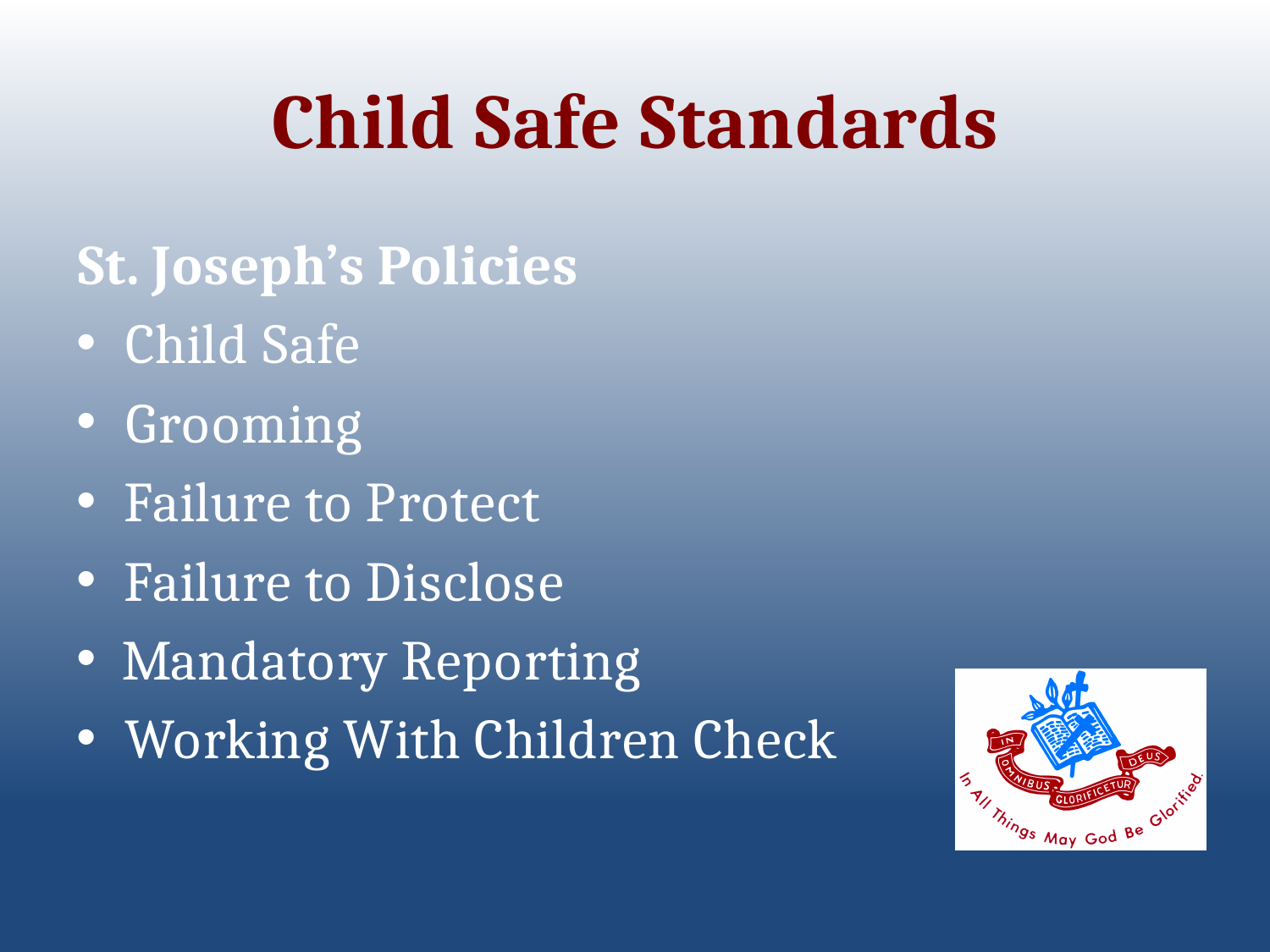

# Child Safe Standards
St. Joseph’s Policies
Child Safe
Grooming
Failure to Protect
Failure to Disclose
Mandatory Reporting
Working With Children Check